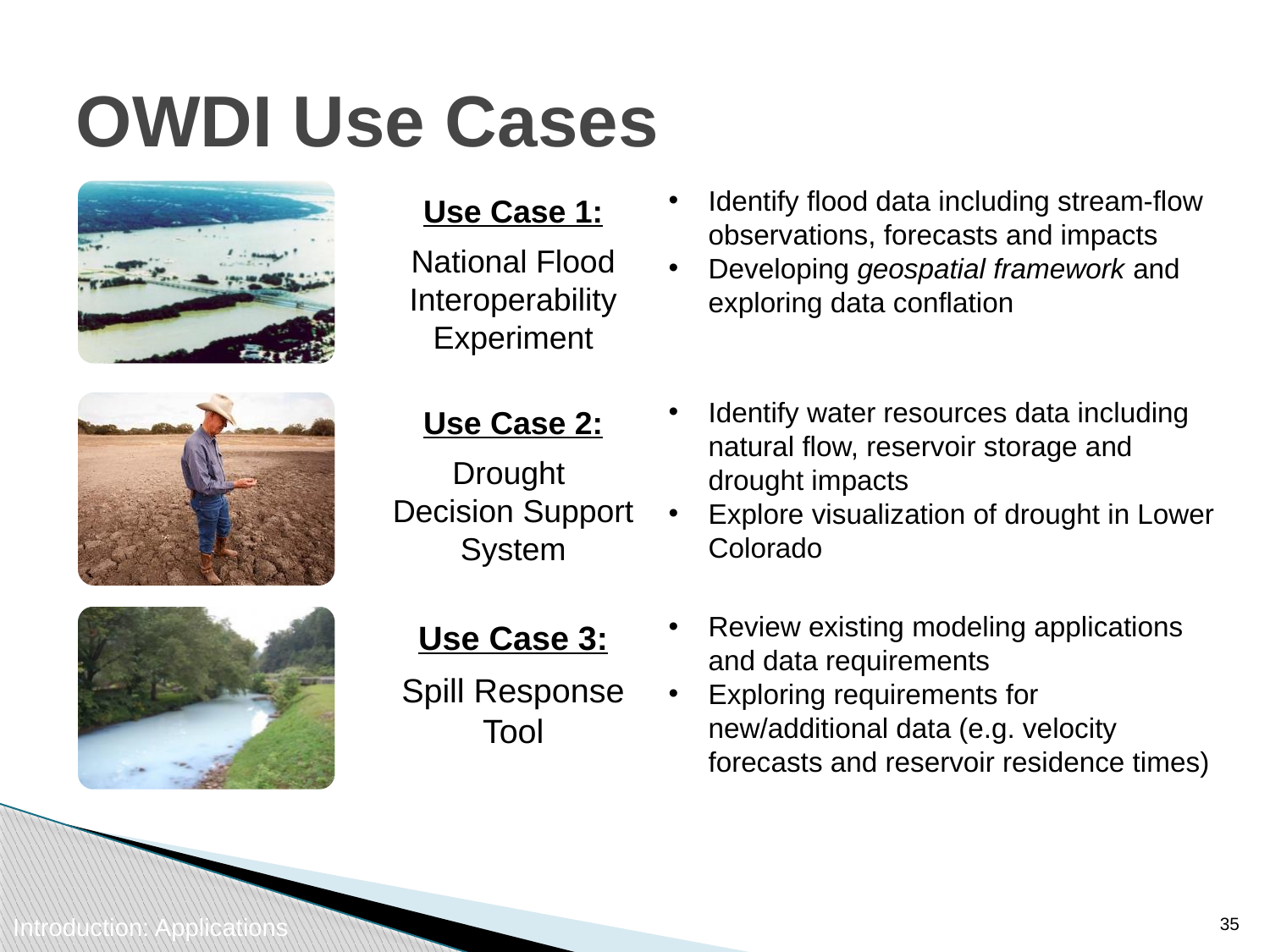

# OWDI Use Cases

Use Case 1:
National Flood Interoperability Experiment
Identify flood data including stream-flow observations, forecasts and impacts
Developing geospatial framework and exploring data conflation

Use Case 2:
Drought
Decision Support System
Identify water resources data including natural flow, reservoir storage and drought impacts
Explore visualization of drought in Lower Colorado

Use Case 3:
Spill Response Tool
Review existing modeling applications and data requirements
Exploring requirements for new/additional data (e.g. velocity forecasts and reservoir residence times)
35
Introduction: Applications